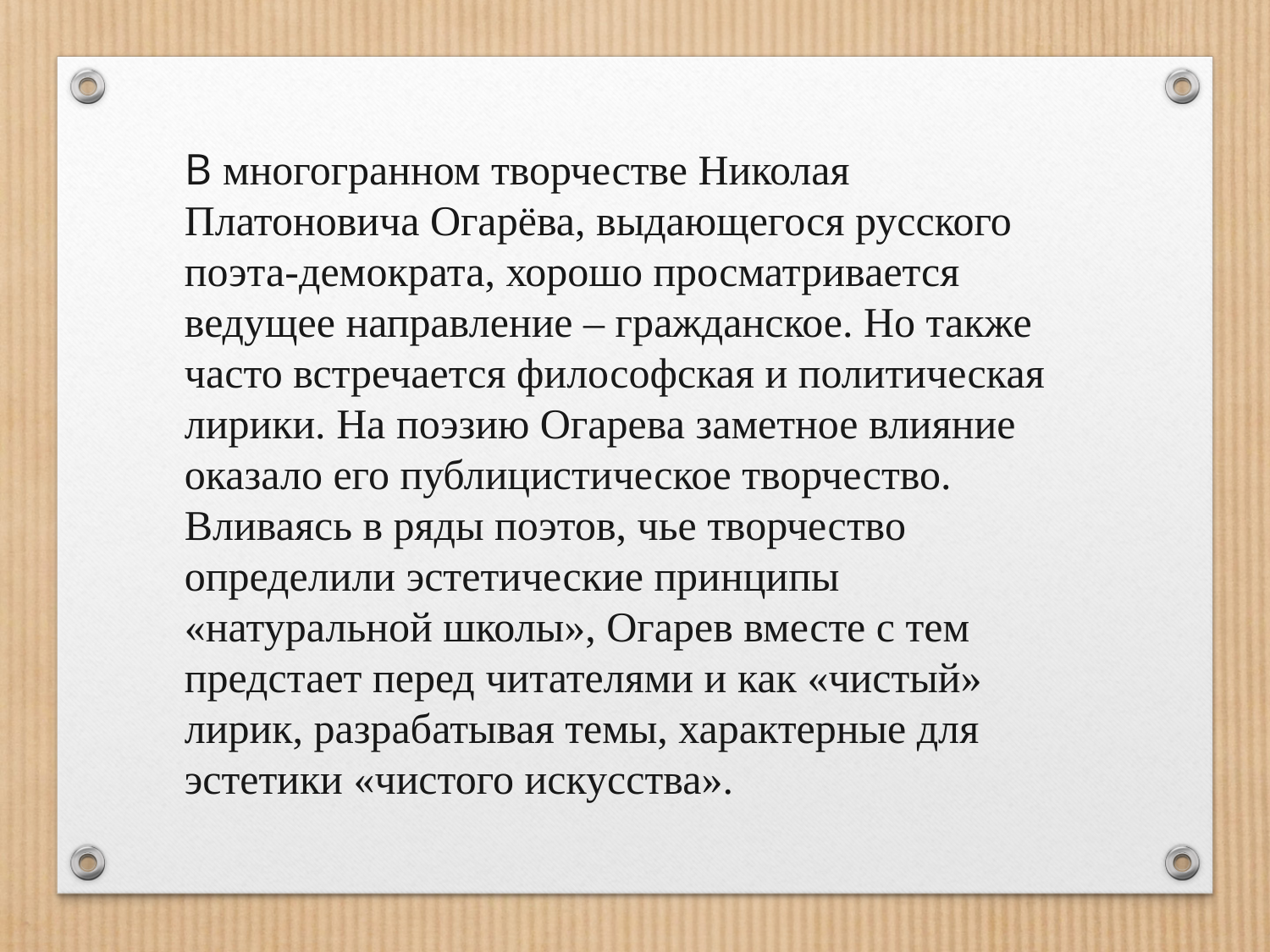

В многогранном творчестве Николая Платоновича Огарёва, выдающегося русского поэта-демократа, хорошо просматривается ведущее направление – гражданское. Но также часто встречается философская и политическая лирики. На поэзию Огарева заметное влияние оказало его публицистическое творчество. Вливаясь в ряды поэтов, чье творчество определили эстетические принципы «натуральной школы», Огарев вместе с тем предстает перед читателями и как «чистый» лирик, разрабатывая темы, характерные для эстетики «чистого искусства».